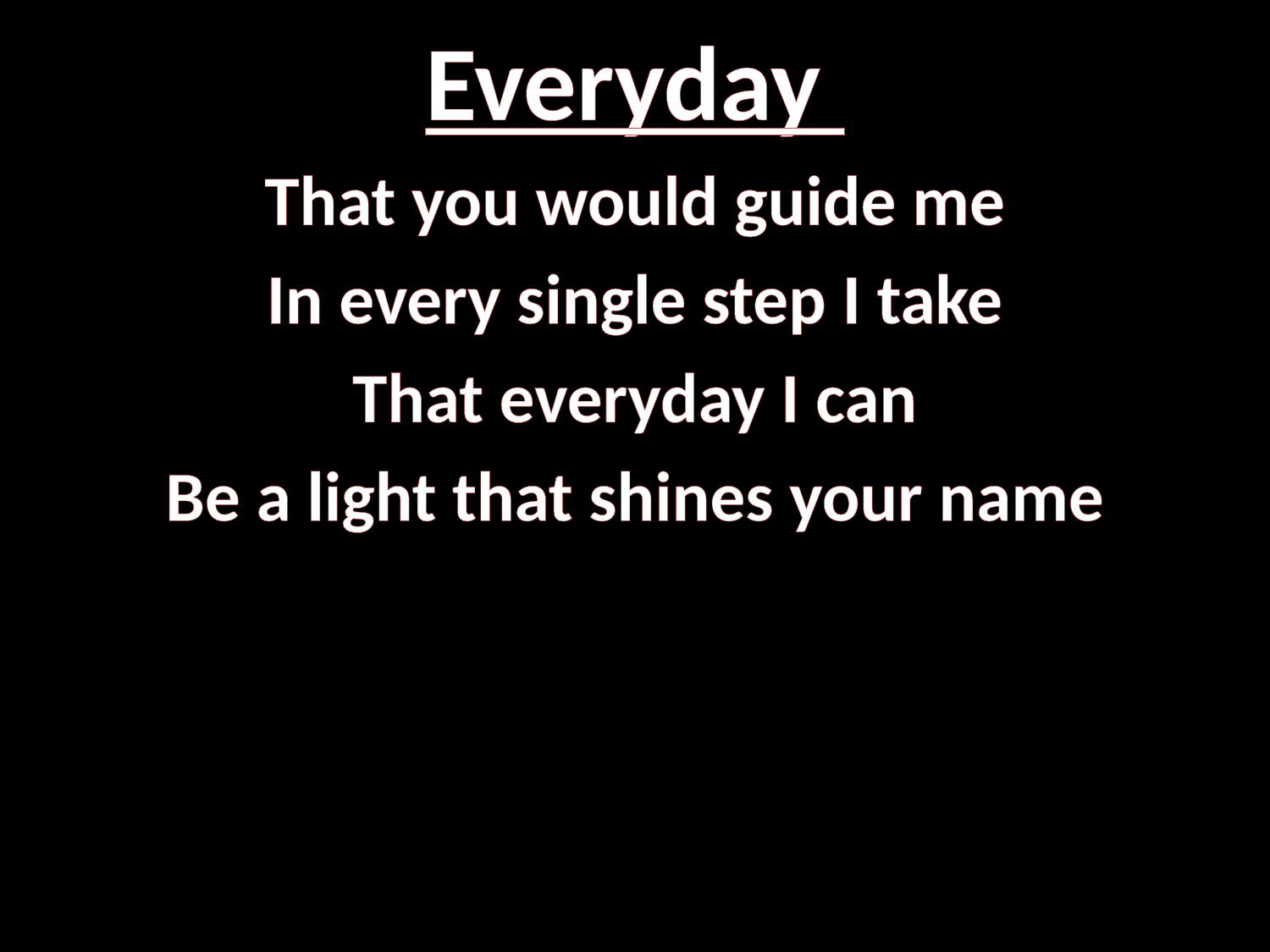

# Everyday
That you would guide me
In every single step I take
That everyday I can
Be a light that shines your name